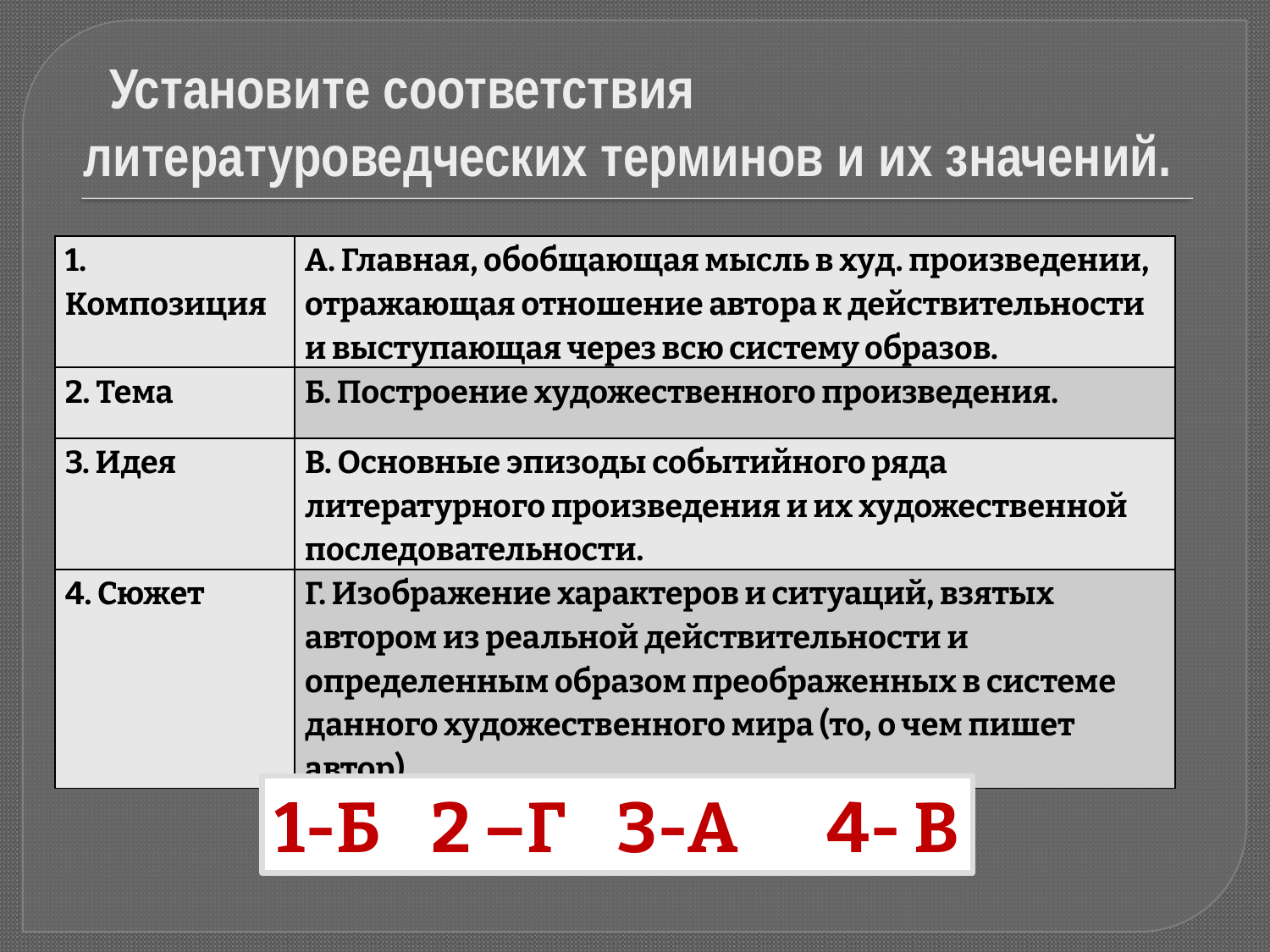

# Установите соответствия литературоведческих терминов и их значений.
| 1. Композиция | А. Главная, обобщающая мысль в худ. произведении, отражающая отношение автора к действительности и выступающая через всю систему образов. |
| --- | --- |
| 2. Тема | Б. Построение художественного произведения. |
| 3. Идея | В. Основные эпизоды событийного ряда литературного произведения и их художественной последовательности. |
| 4. Сюжет | Г. Изображение характеров и ситуаций, взятых автором из реальной действительности и определенным образом преображенных в системе данного художественного мира (то, о чем пишет автор). |
1-Б    2 –Г    3-А       4- В